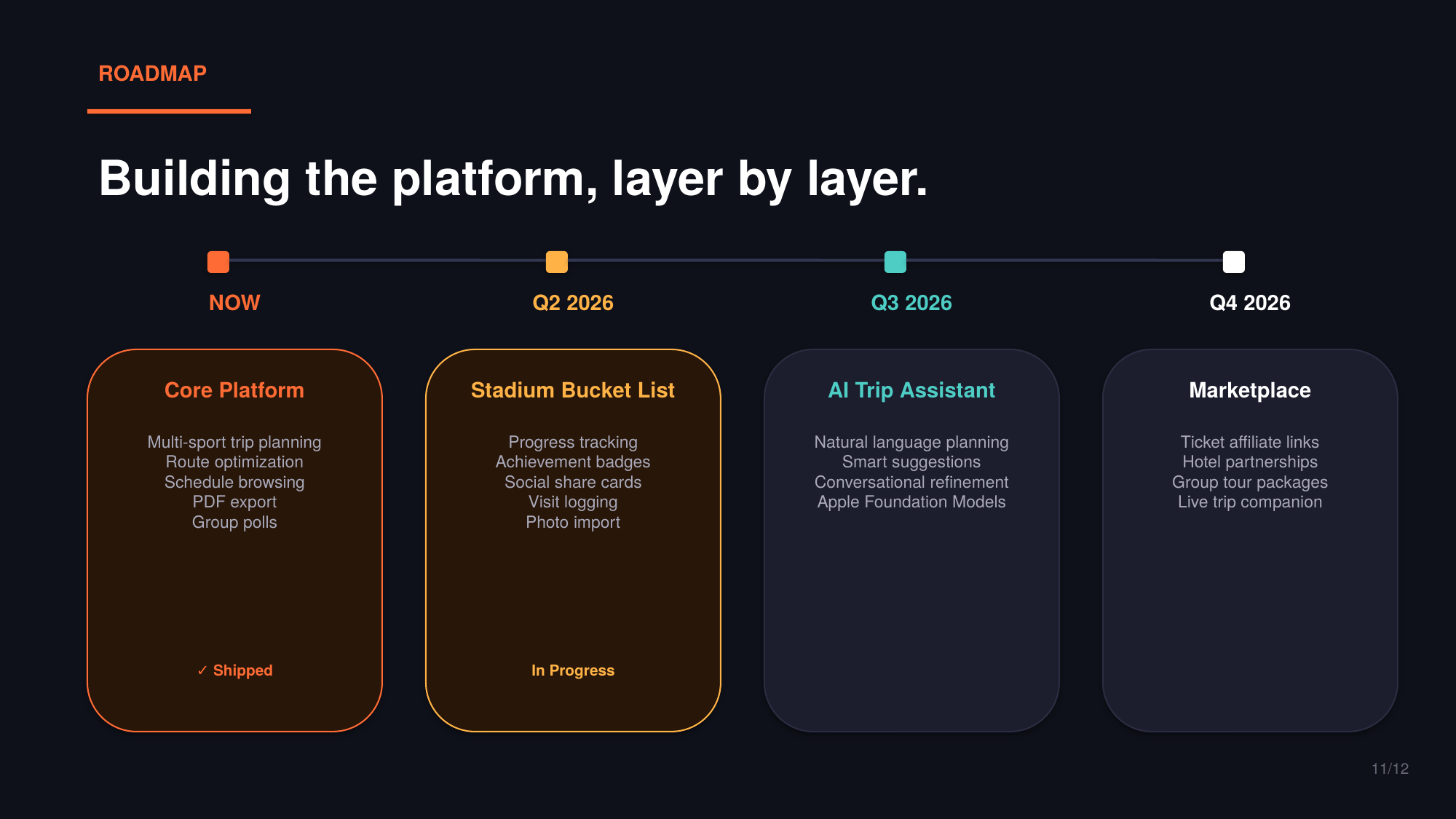

ROADMAP

Building the platform, layer by layer.

NOW
Q2 2026
Q3 2026
Q4 2026

Core Platform
Stadium Bucket List
AI Trip Assistant
Marketplace
Multi-sport trip planning
Route optimization
Schedule browsing
PDF export
Group polls
Progress tracking
Achievement badges
Social share cards
Visit logging
Photo import
Natural language planning
Smart suggestions
Conversational refinement
Apple Foundation Models
Ticket affiliate links
Hotel partnerships
Group tour packages
Live trip companion
✓ Shipped
In Progress
11/12